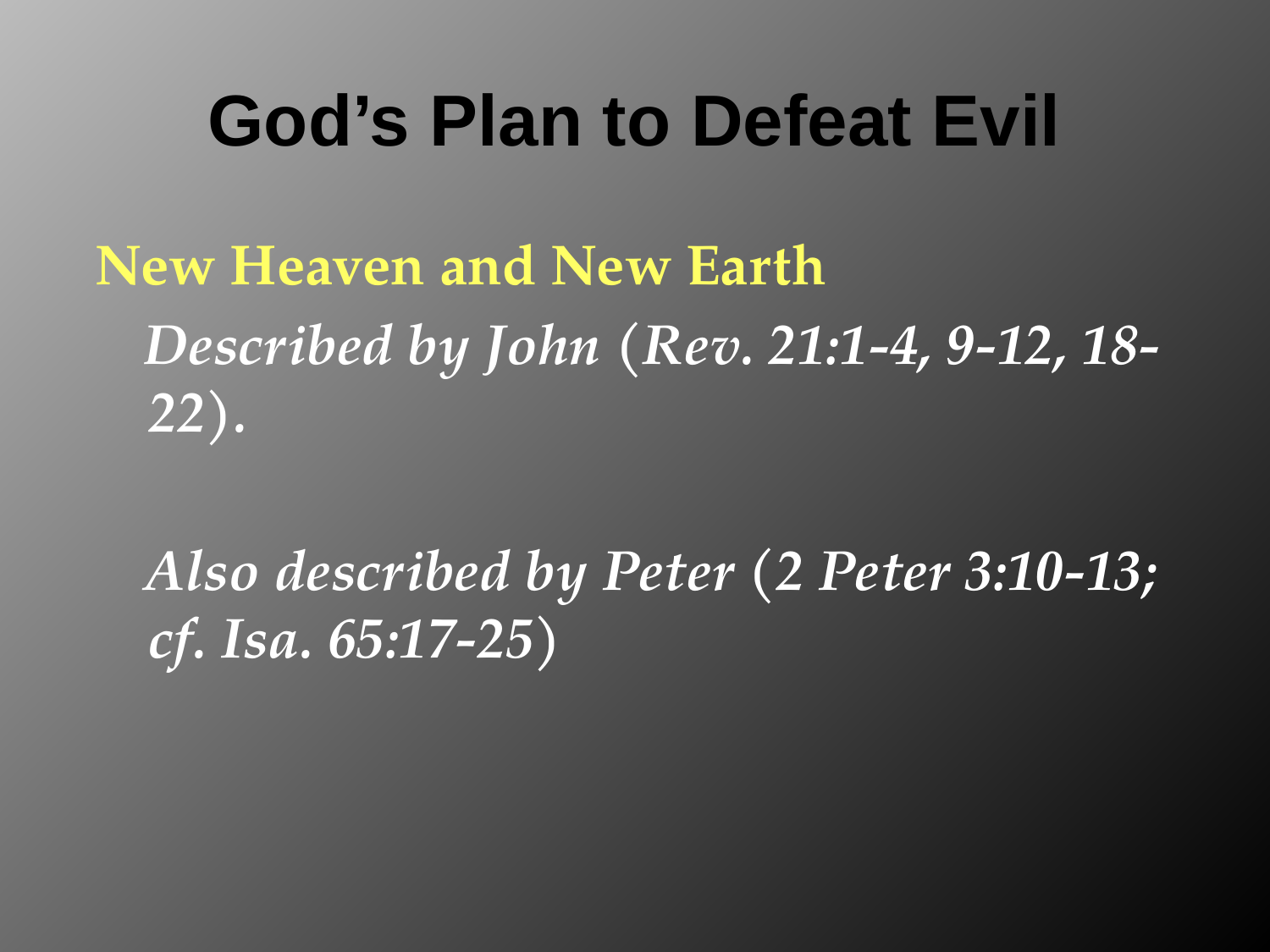

# God’s Plan to Defeat Evil
New Heaven and New Earth
Described by John (Rev. 21:1-4, 9-12, 18-22).

Also described by Peter (2 Peter 3:10-13; cf. Isa. 65:17-25)